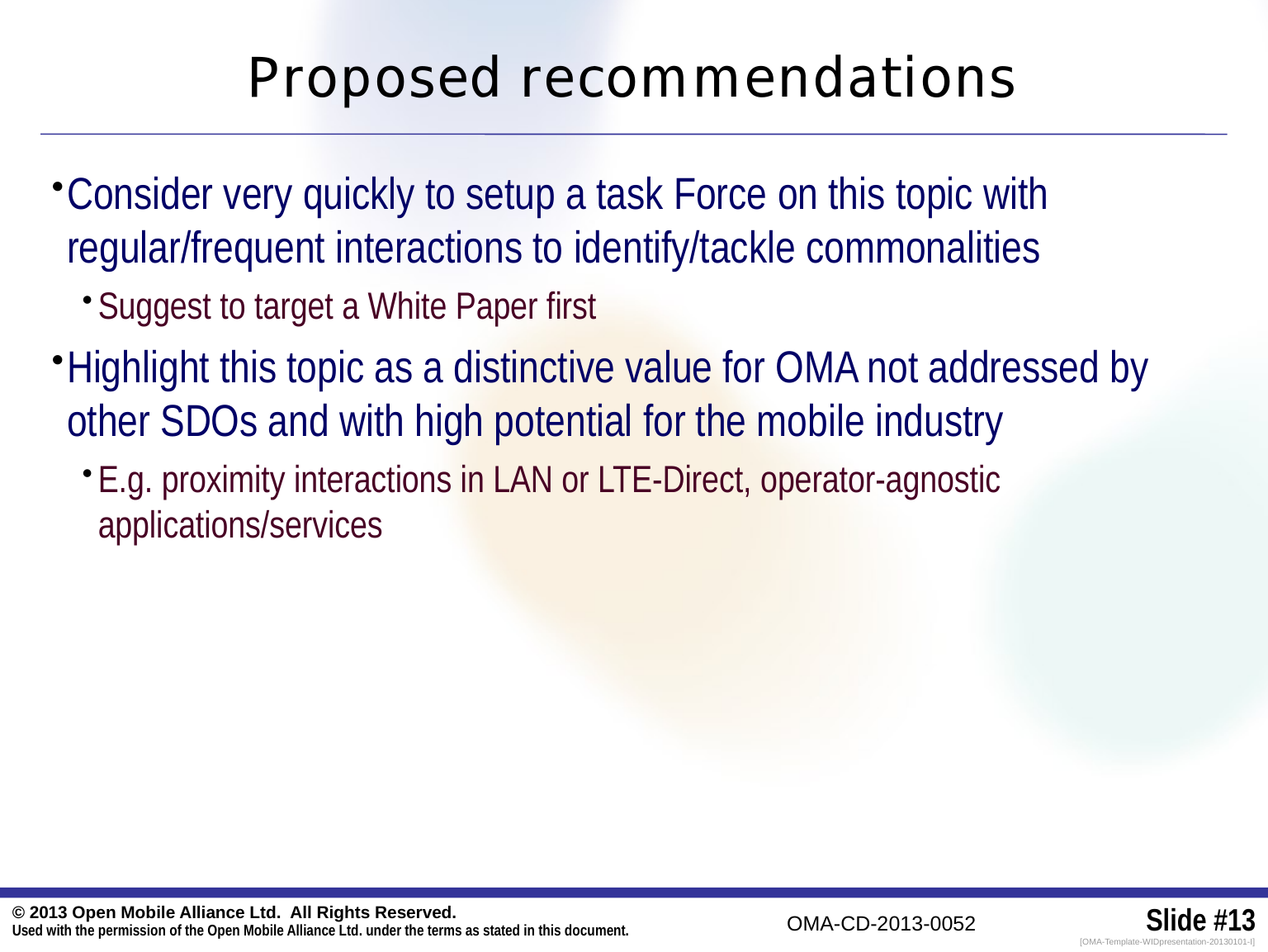

# Proposed recommendations
Consider very quickly to setup a task Force on this topic with regular/frequent interactions to identify/tackle commonalities
Suggest to target a White Paper first
Highlight this topic as a distinctive value for OMA not addressed by other SDOs and with high potential for the mobile industry
E.g. proximity interactions in LAN or LTE-Direct, operator-agnostic applications/services